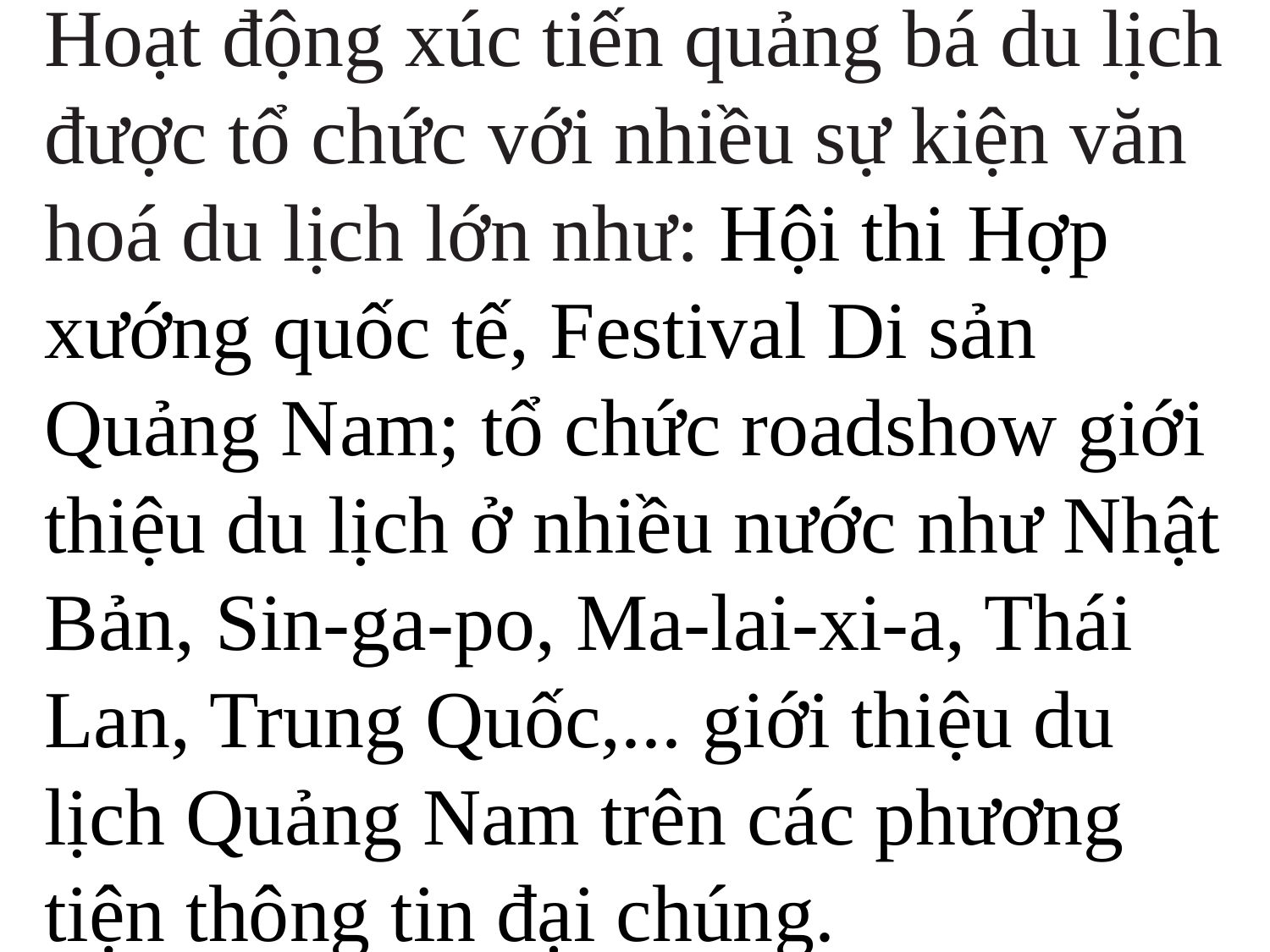

Hoạt động xúc tiến quảng bá du lịch được tổ chức với nhiều sự kiện văn hoá du lịch lớn như: Hội thi Hợp xướng quốc tế, Festival Di sản Quảng Nam; tổ chức roadshow giới thiệu du lịch ở nhiều nước như Nhật Bản, Sin-ga-po, Ma-lai-xi-a, Thái Lan, Trung Quốc,... giới thiệu du lịch Quảng Nam trên các phương tiện thông tin đại chúng.